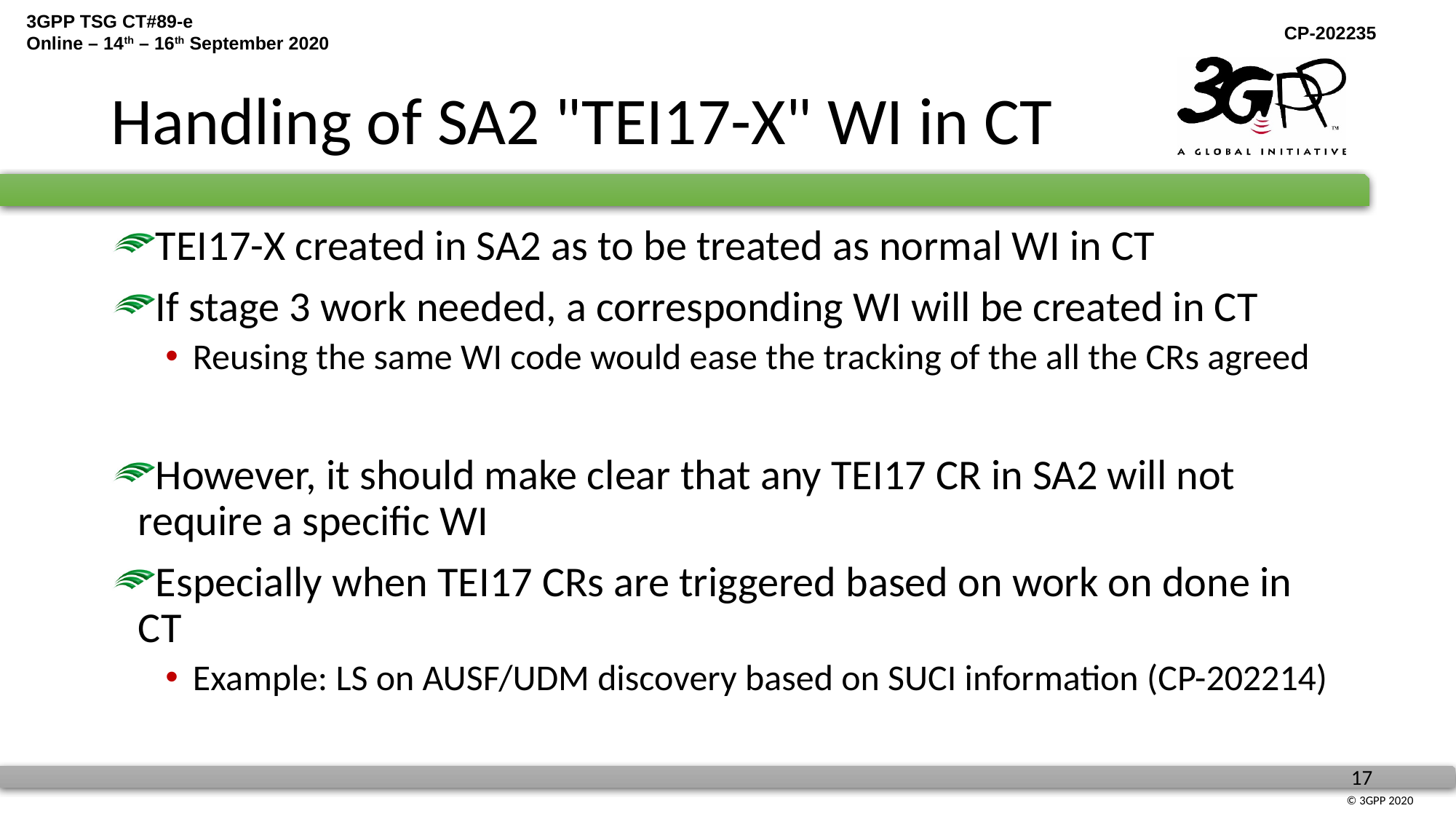

# Handling of SA2 "TEI17-X" WI in CT
TEI17-X created in SA2 as to be treated as normal WI in CT
If stage 3 work needed, a corresponding WI will be created in CT
Reusing the same WI code would ease the tracking of the all the CRs agreed

However, it should make clear that any TEI17 CR in SA2 will not require a specific WI
Especially when TEI17 CRs are triggered based on work on done in CT
Example: LS on AUSF/UDM discovery based on SUCI information (CP-202214)